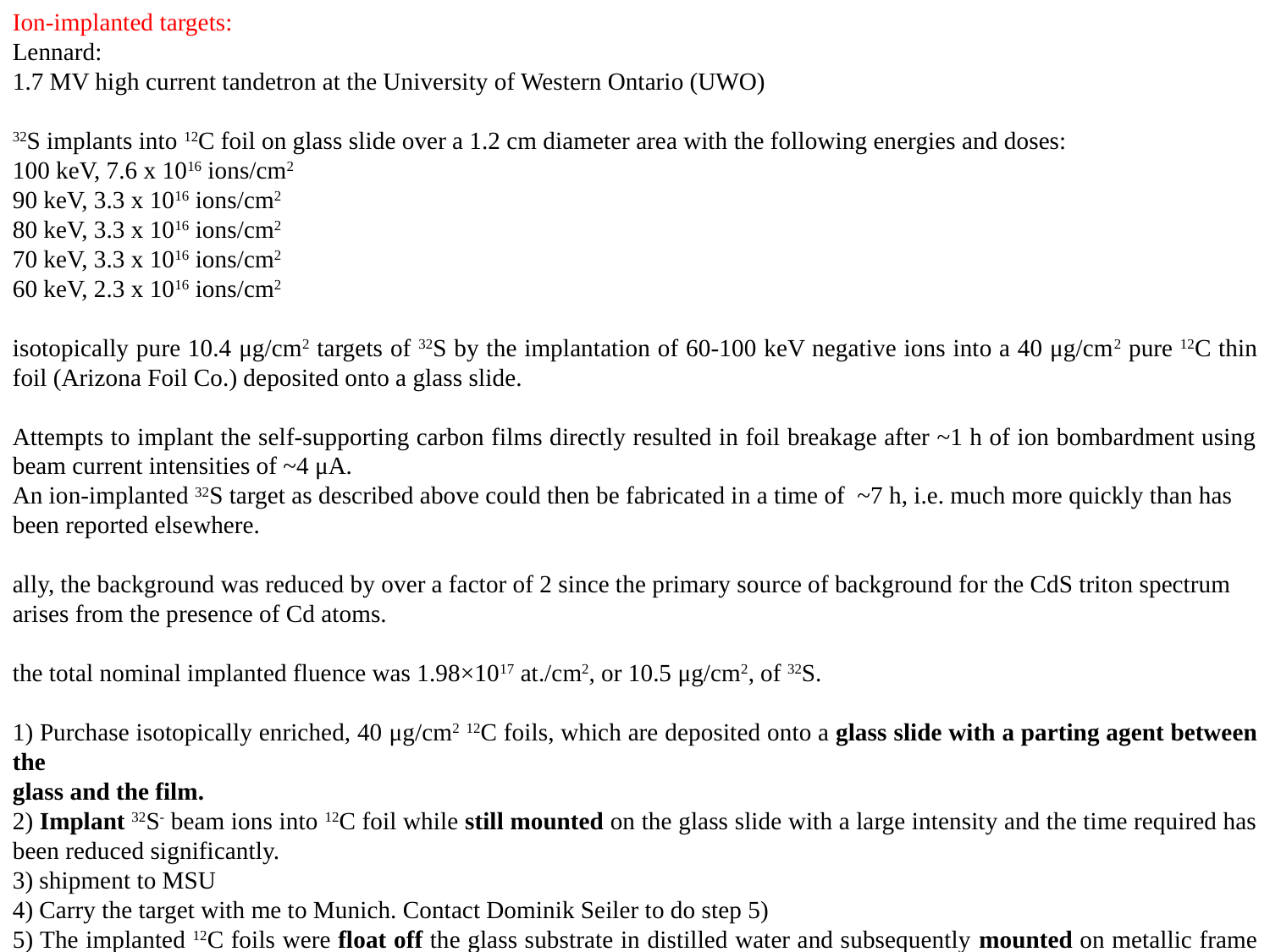

Ion-implanted targets:
Lennard:
1.7 MV high current tandetron at the University of Western Ontario (UWO)

32S implants into 12C foil on glass slide over a 1.2 cm diameter area with the following energies and doses:
100 keV, 7.6 x 1016 ions/cm2
90 keV, 3.3 x 1016 ions/cm2
80 keV, 3.3 x 1016 ions/cm2
70 keV, 3.3 x 1016 ions/cm2
60 keV, 2.3 x 1016 ions/cm2

isotopically pure 10.4 μg/cm2 targets of 32S by the implantation of 60-100 keV negative ions into a 40 μg/cm2 pure 12C thin foil (Arizona Foil Co.) deposited onto a glass slide.

Attempts to implant the self-supporting carbon films directly resulted in foil breakage after ~1 h of ion bombardment using beam current intensities of ~4 μA.
An ion-implanted 32S target as described above could then be fabricated in a time of  ~7 h, i.e. much more quickly than has been reported elsewhere.

ally, the background was reduced by over a factor of 2 since the primary source of background for the CdS triton spectrum arises from the presence of Cd atoms.

the total nominal implanted fluence was 1.98×1017 at./cm2, or 10.5 μg/cm2, of 32S.

1) Purchase isotopically enriched, 40 μg/cm2 12C foils, which are deposited onto a glass slide with a parting agent between the
glass and the film.
2) Implant 32S- beam ions into 12C foil while still mounted on the glass slide with a large intensity and the time required has been reduced significantly.
3) shipment to MSU
4) Carry the target with me to Munich. Contact Dominik Seiler to do step 5)
5) The implanted 12C foils were float off the glass substrate in distilled water and subsequently mounted on metallic frame target holders.
6) Then we have an ion-implanted 32S targets for measurements.